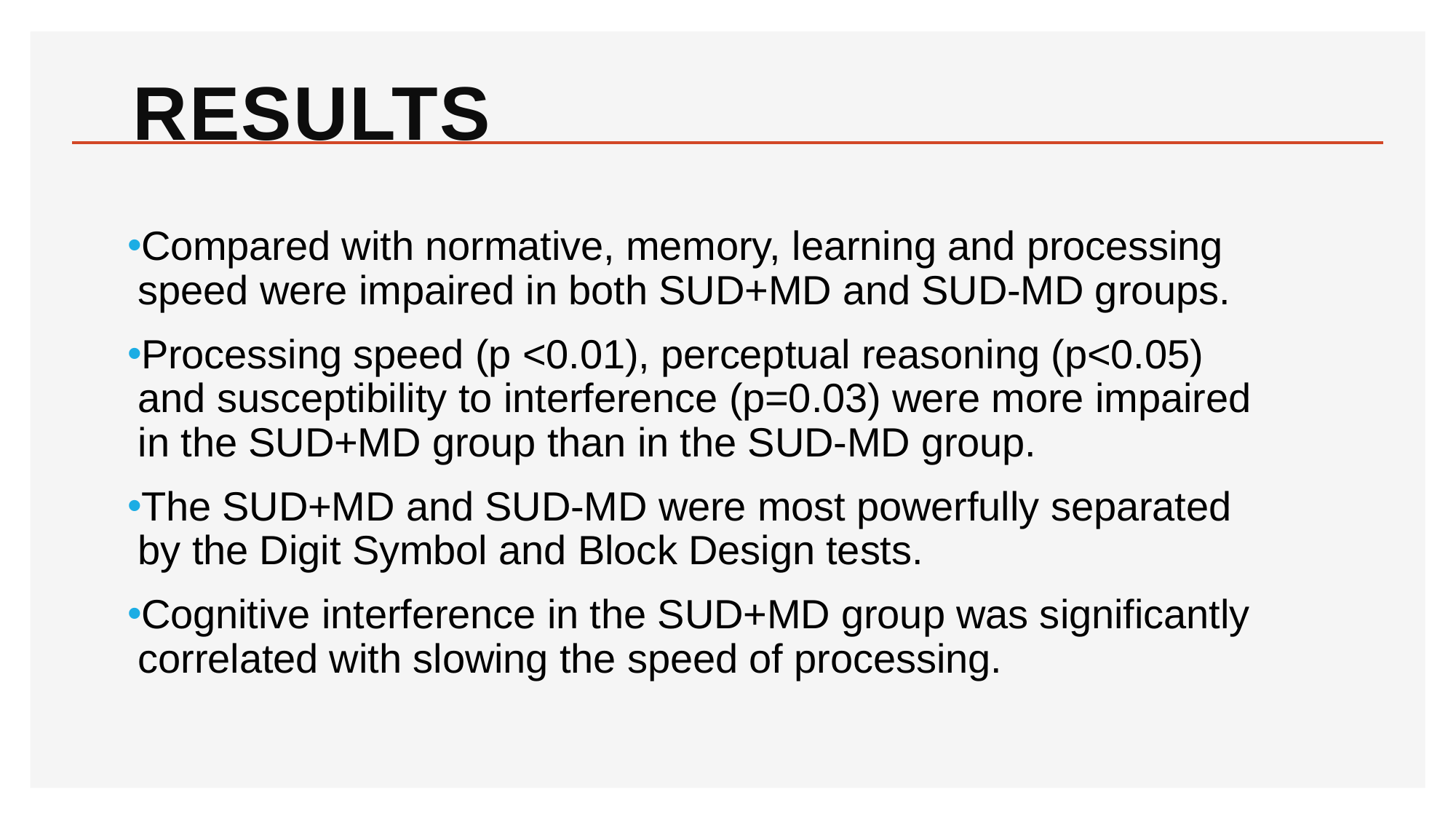

# Results
Compared with normative, memory, learning and processing speed were impaired in both SUD+MD and SUD-MD groups.
Processing speed (p <0.01), perceptual reasoning (p<0.05) and susceptibility to interference (p=0.03) were more impaired in the SUD+MD group than in the SUD-MD group.
The SUD+MD and SUD-MD were most powerfully separated by the Digit Symbol and Block Design tests.
Cognitive interference in the SUD+MD group was significantly correlated with slowing the speed of processing.